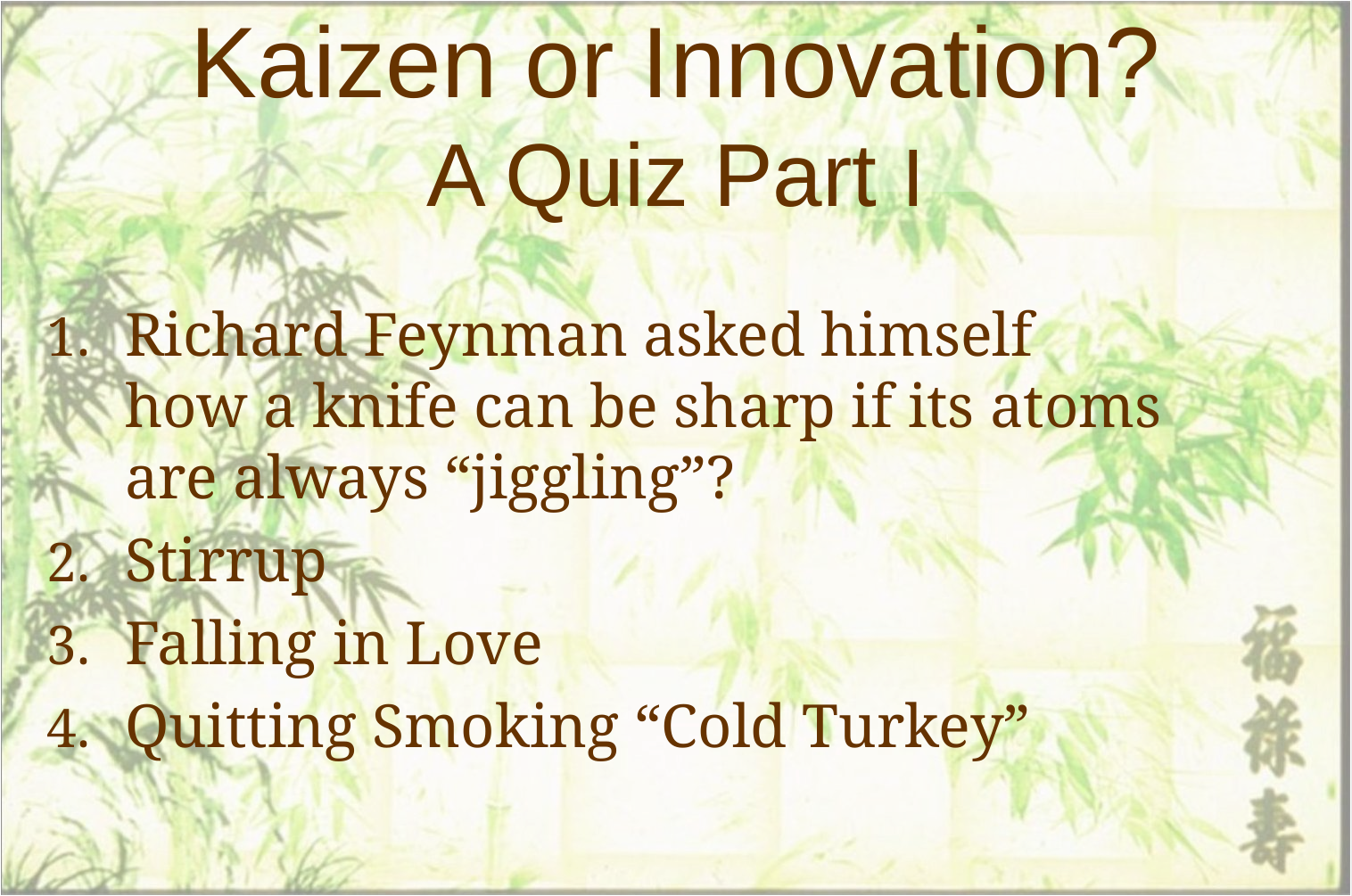

# Kaizen or Innovation? A Quiz Part I

Richard Feynman asked himself how a knife can be sharp if its atoms are always “jiggling”?
Stirrup
Falling in Love
Quitting Smoking “Cold Turkey”